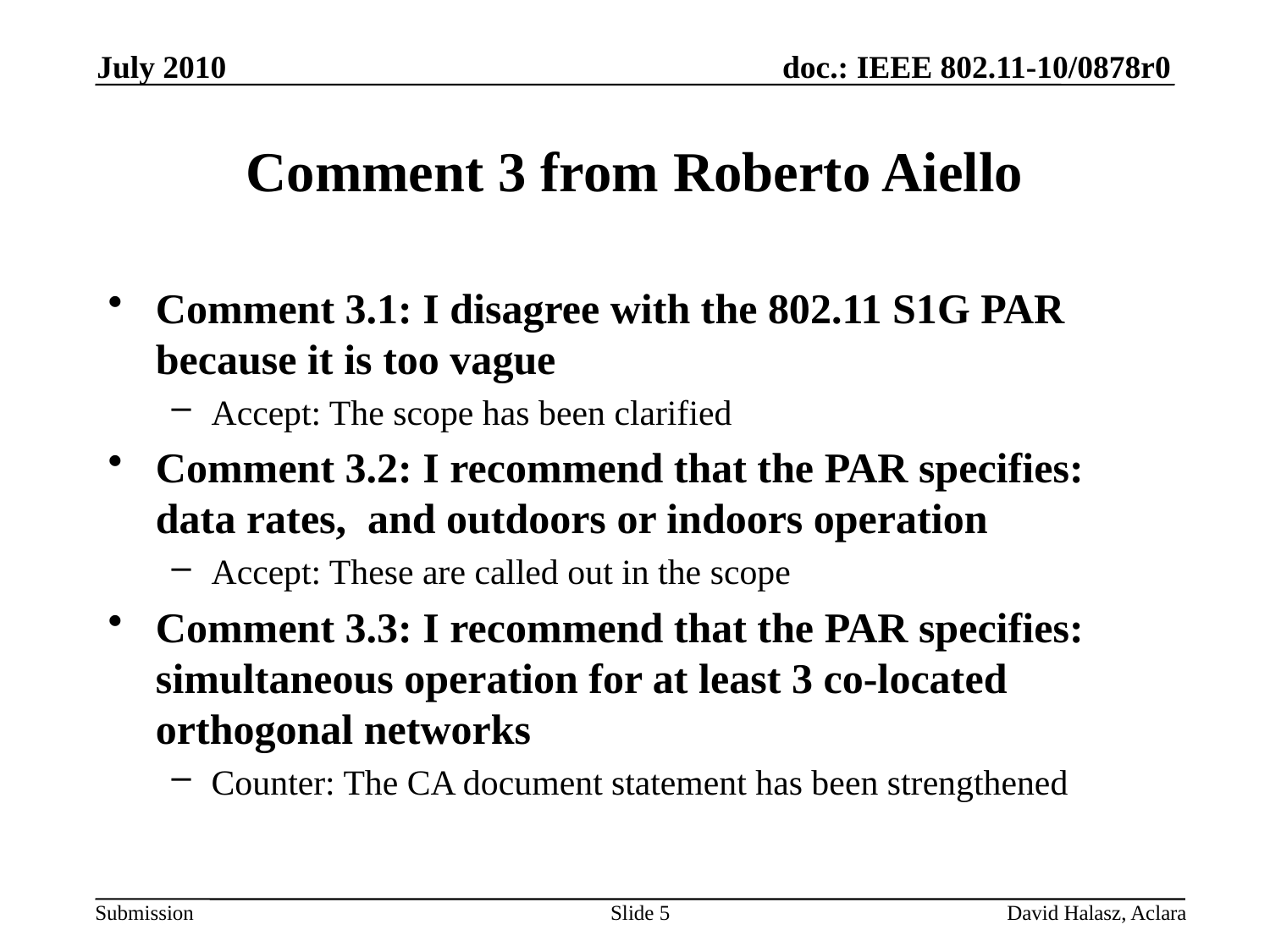

July 2010
# Comment 3 from Roberto Aiello
Comment 3.1: I disagree with the 802.11 S1G PAR because it is too vague
Accept: The scope has been clarified
Comment 3.2: I recommend that the PAR specifies: data rates,  and outdoors or indoors operation
Accept: These are called out in the scope
Comment 3.3: I recommend that the PAR specifies: simultaneous operation for at least 3 co-located orthogonal networks
Counter: The CA document statement has been strengthened
Slide 5
David Halasz, Aclara